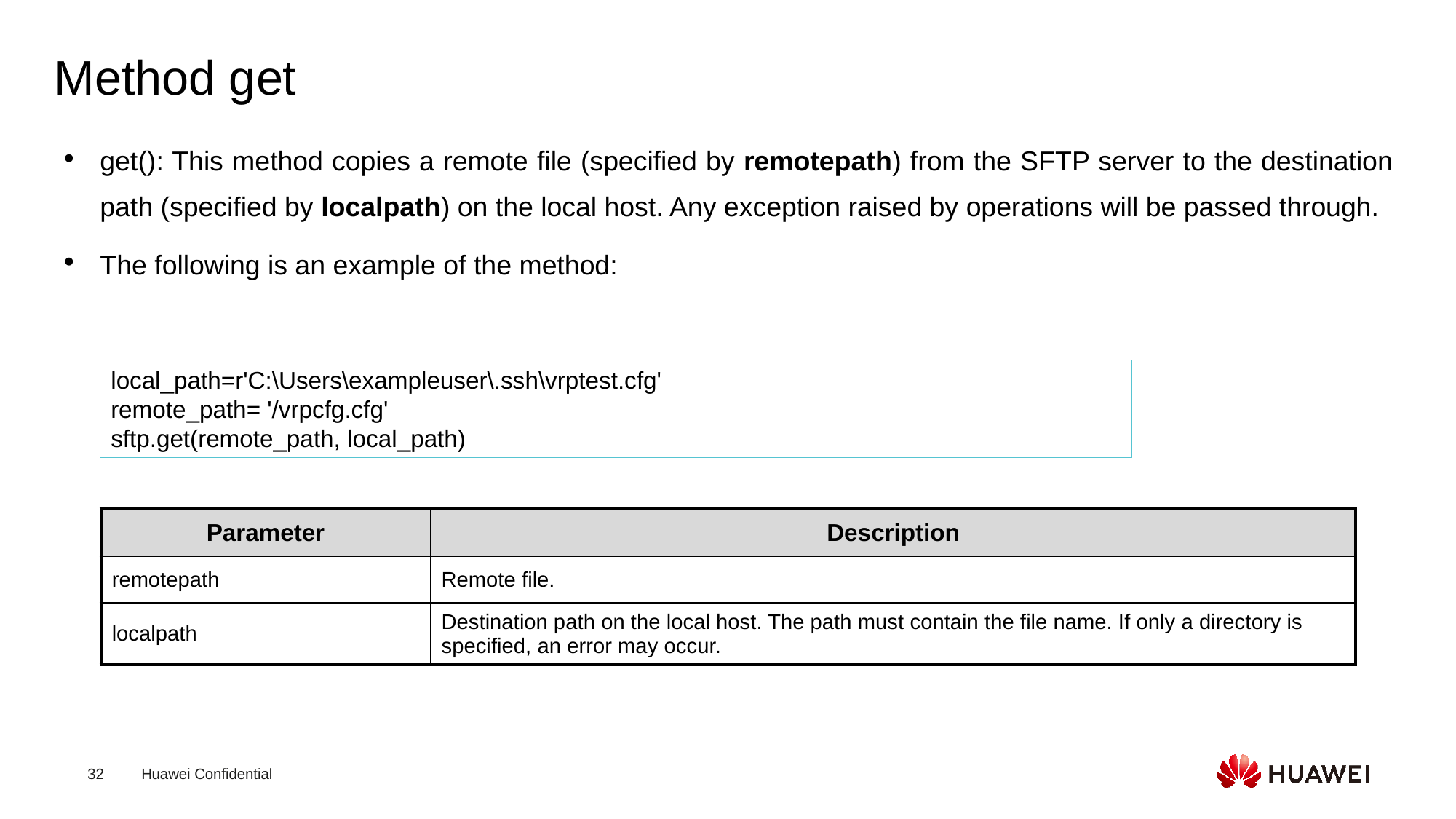

# Method get
get(): This method copies a remote file (specified by remotepath) from the SFTP server to the destination path (specified by localpath) on the local host. Any exception raised by operations will be passed through.
The following is an example of the method:
local_path=r'C:\Users\exampleuser\.ssh\vrptest.cfg'
remote_path= '/vrpcfg.cfg'
sftp.get(remote_path, local_path)
| Parameter | Description |
| --- | --- |
| remotepath | Remote file. |
| localpath | Destination path on the local host. The path must contain the file name. If only a directory is specified, an error may occur. |